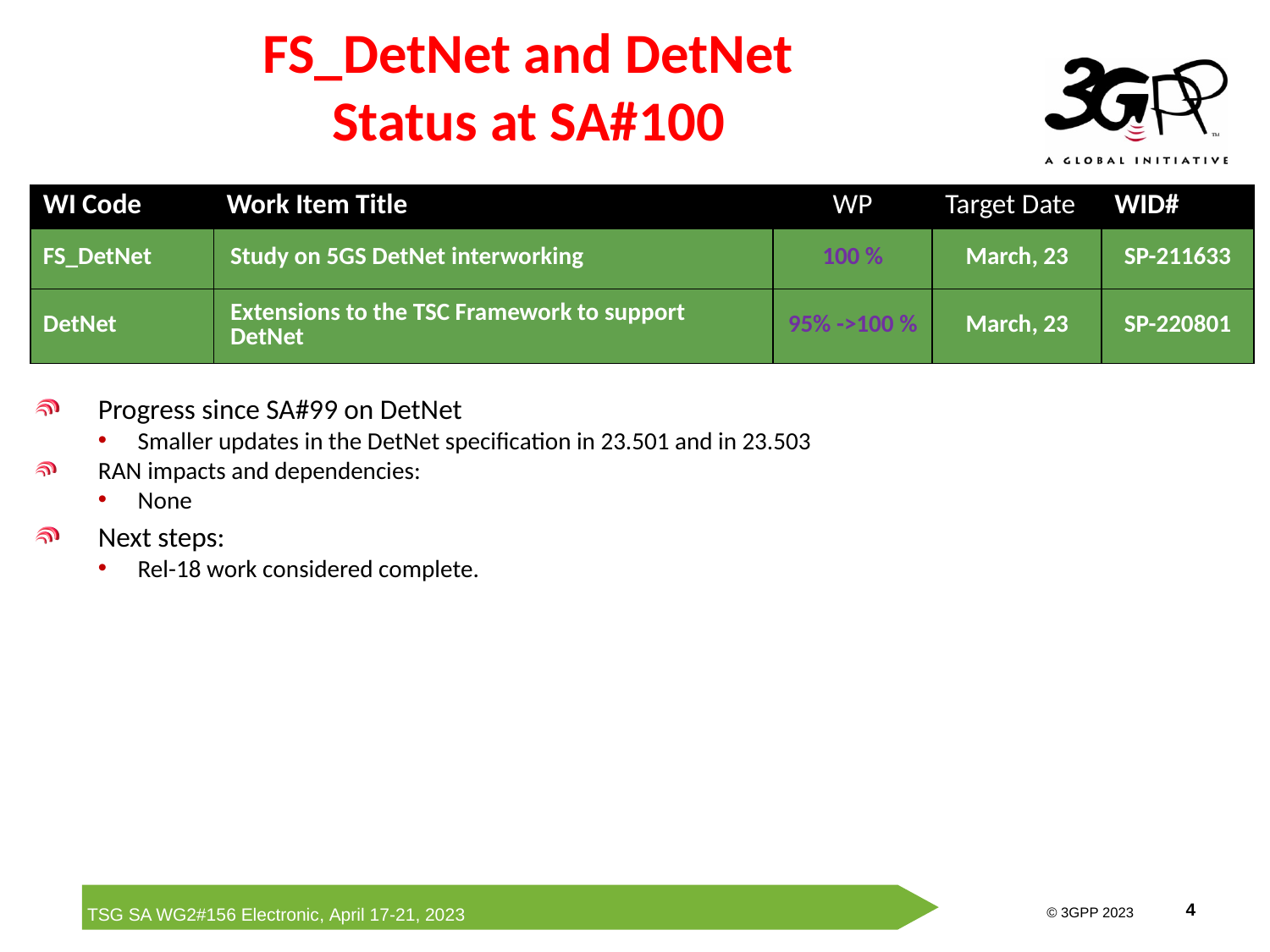

# FS_DetNet and DetNet Status at SA#100
| WI Code | Work Item Title | WP | Target Date | WID# |
| --- | --- | --- | --- | --- |
| FS\_DetNet | Study on 5GS DetNet interworking | 100 % | March, 23 | SP-211633 |
| DetNet | Extensions to the TSC Framework to support DetNet | 95% ->100 % | March, 23 | SP-220801 |
Progress since SA#99 on DetNet
Smaller updates in the DetNet specification in 23.501 and in 23.503
RAN impacts and dependencies:
None
Next steps:
Rel-18 work considered complete.